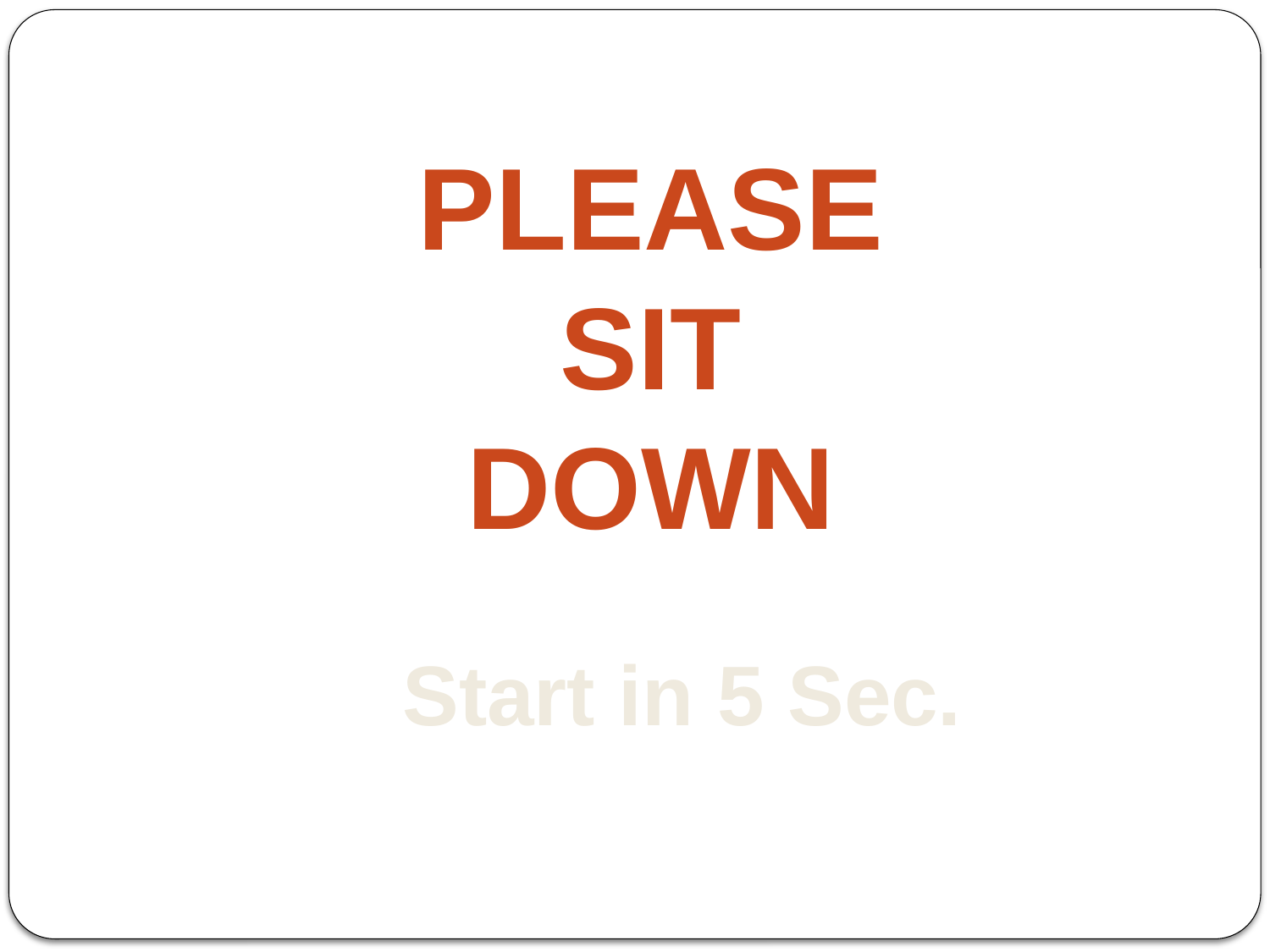

# Please Sit Down
Start in 5 Sec.